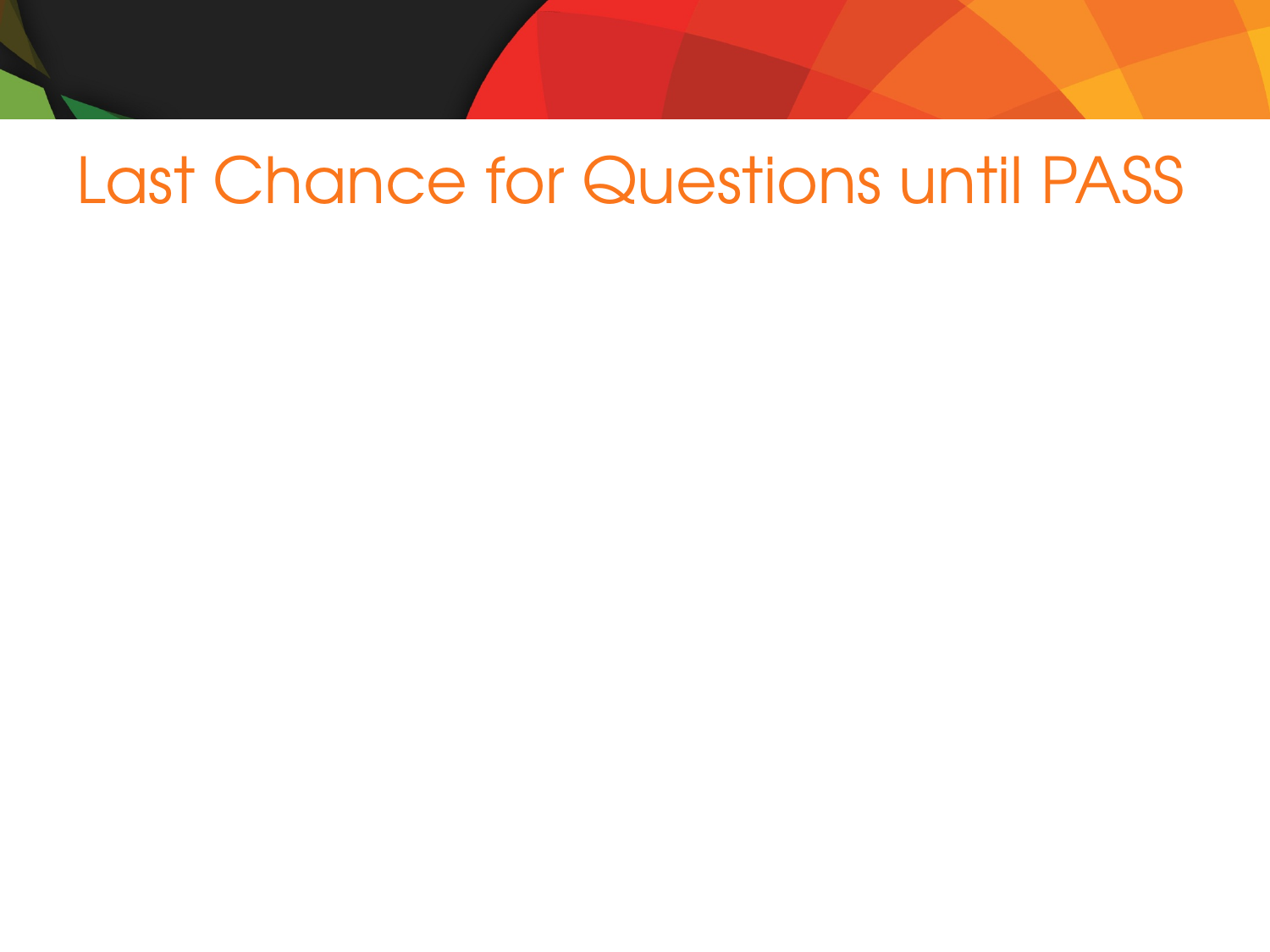

# Last Chance for Questions until PASS